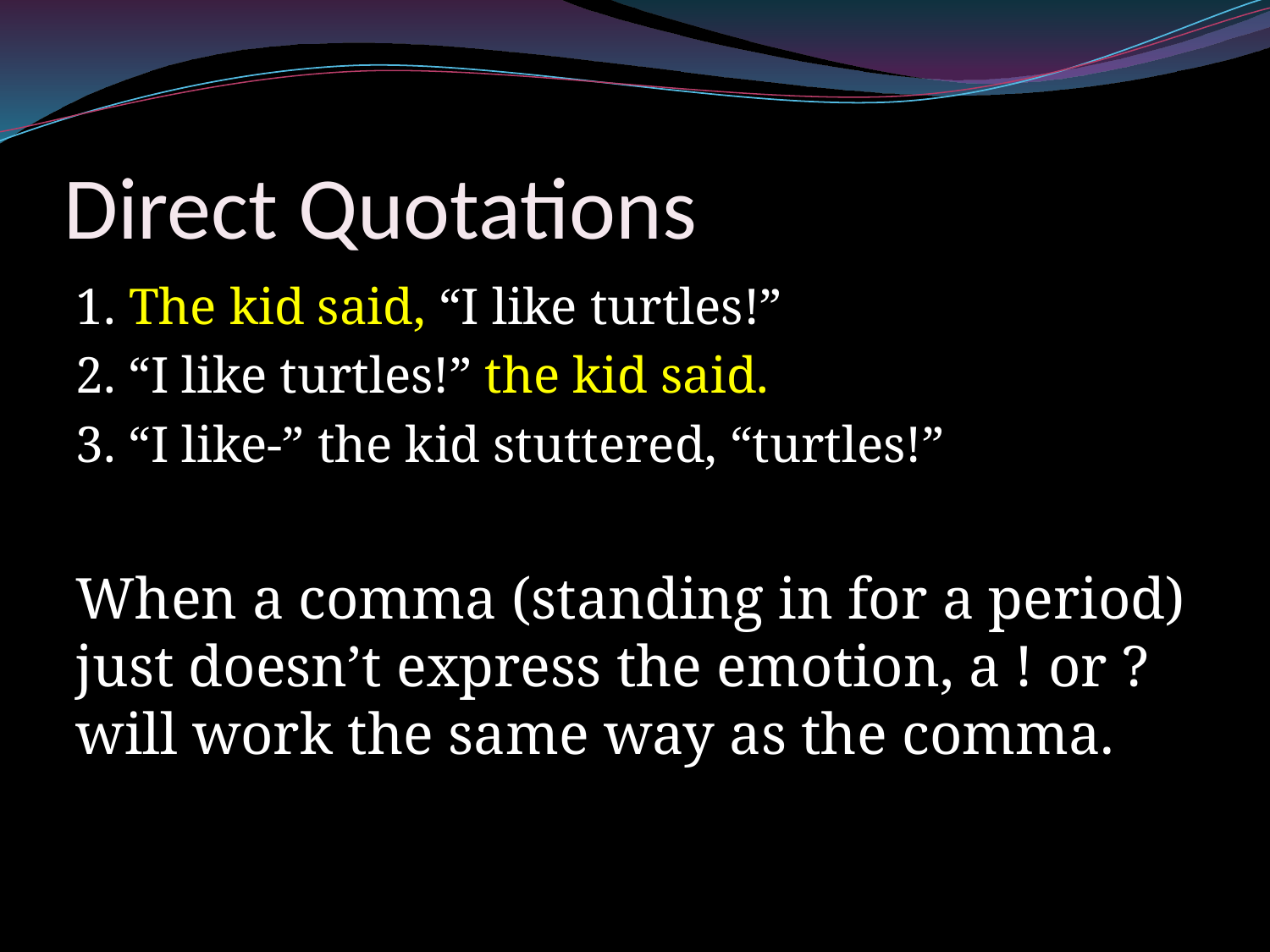

# Direct Quotations
1. The kid said, “I like turtles!”
2. “I like turtles!” the kid said.
3. “I like-” the kid stuttered, “turtles!”

When a comma (standing in for a period) just doesn’t express the emotion, a ! or ? will work the same way as the comma.